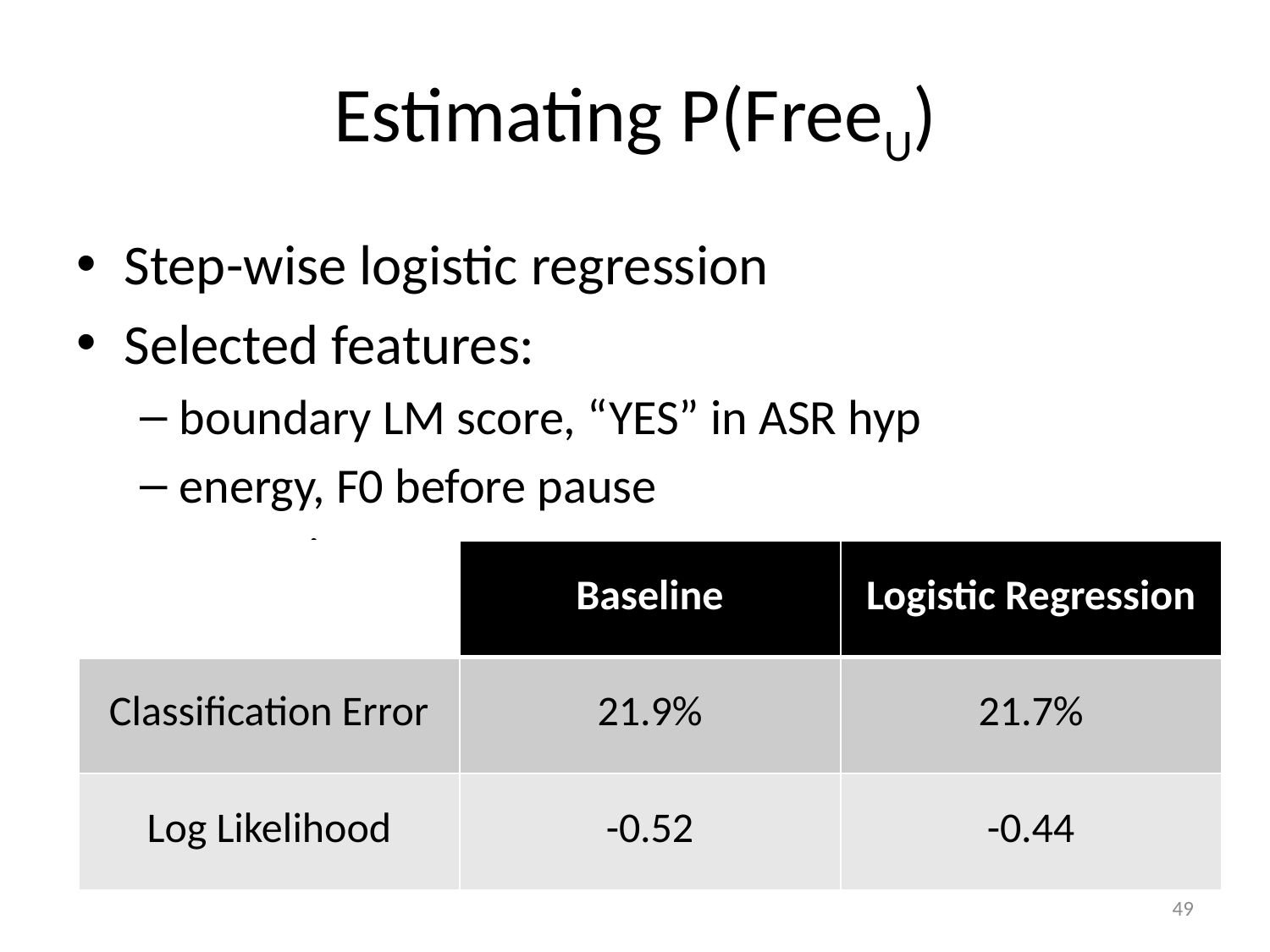

# Estimating P(FreeU)
Step-wise logistic regression
Selected features:
boundary LM score, “YES” in ASR hyp
energy, F0 before pause
Barge-in

|  | Baseline | Logistic Regression |
| --- | --- | --- |
| Classification Error | 21.9% | 21.7% |
| Log Likelihood | -0.52 | -0.44 |
49